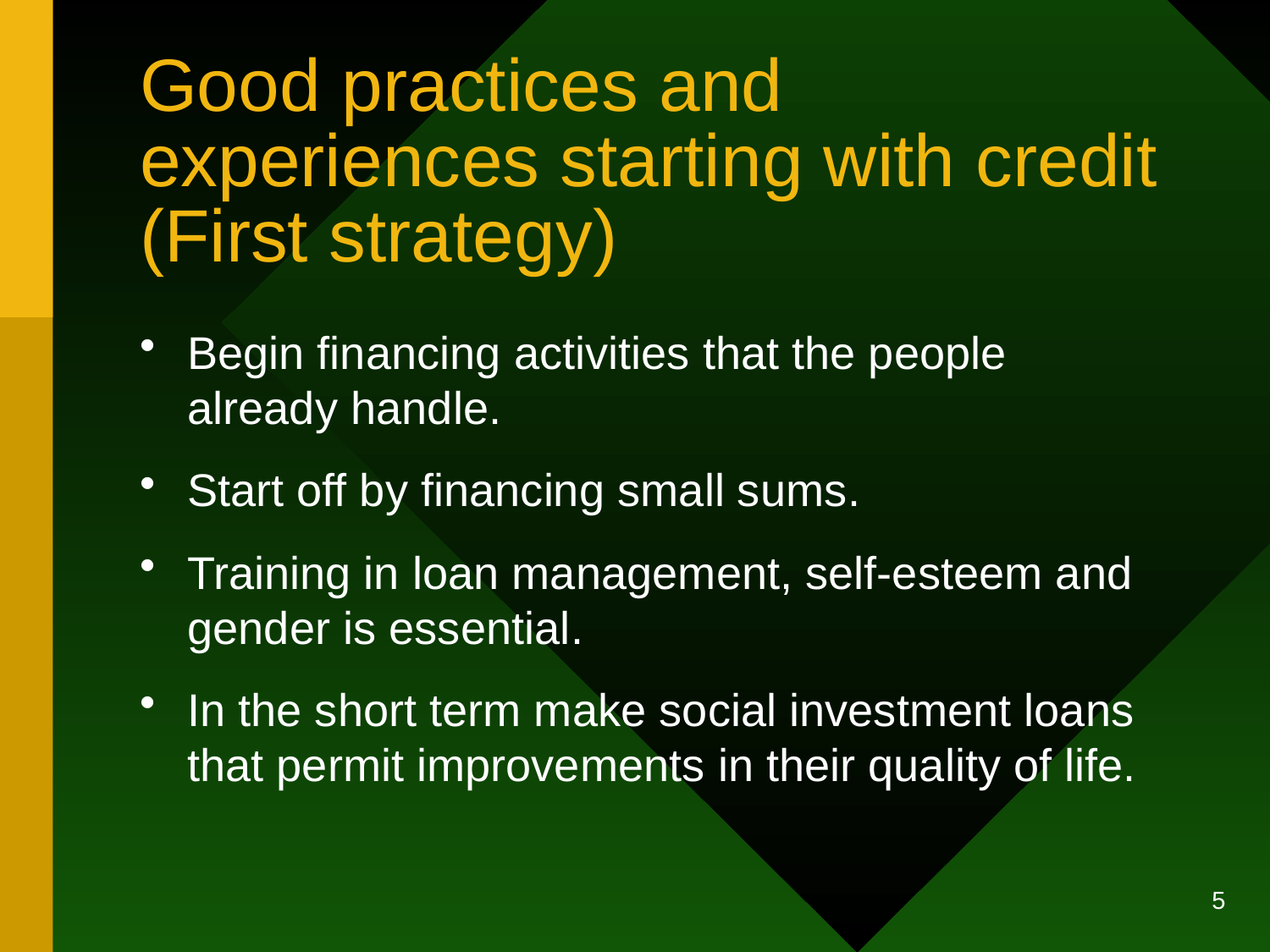

# Good practices and experiences starting with credit (First strategy)
Begin financing activities that the people already handle.
Start off by financing small sums.
Training in loan management, self-esteem and gender is essential.
In the short term make social investment loans that permit improvements in their quality of life.

5